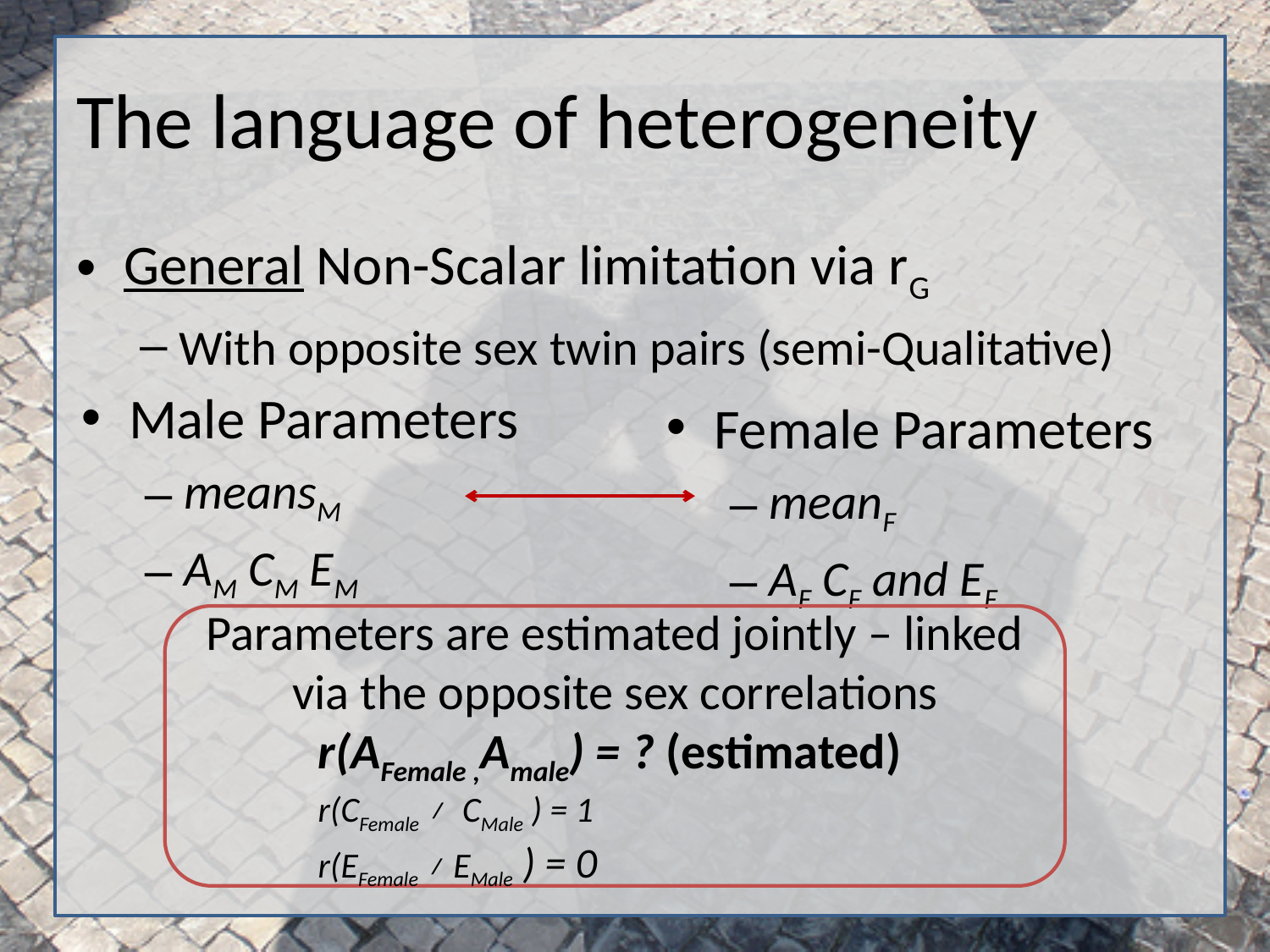

# The language of heterogeneity
General Non-Scalar limitation via rG
With opposite sex twin pairs (semi-Qualitative)

Male Parameters
meansM
AM CM EM

Female Parameters
meanF
AF CF and EF

Parameters are estimated jointly – linked via the opposite sex correlations
r(AFemale ,Amale) = ? (estimated)
r(CFemale  ≠  CMale ) = 1
r(EFemale  ≠ EMale ) = 0